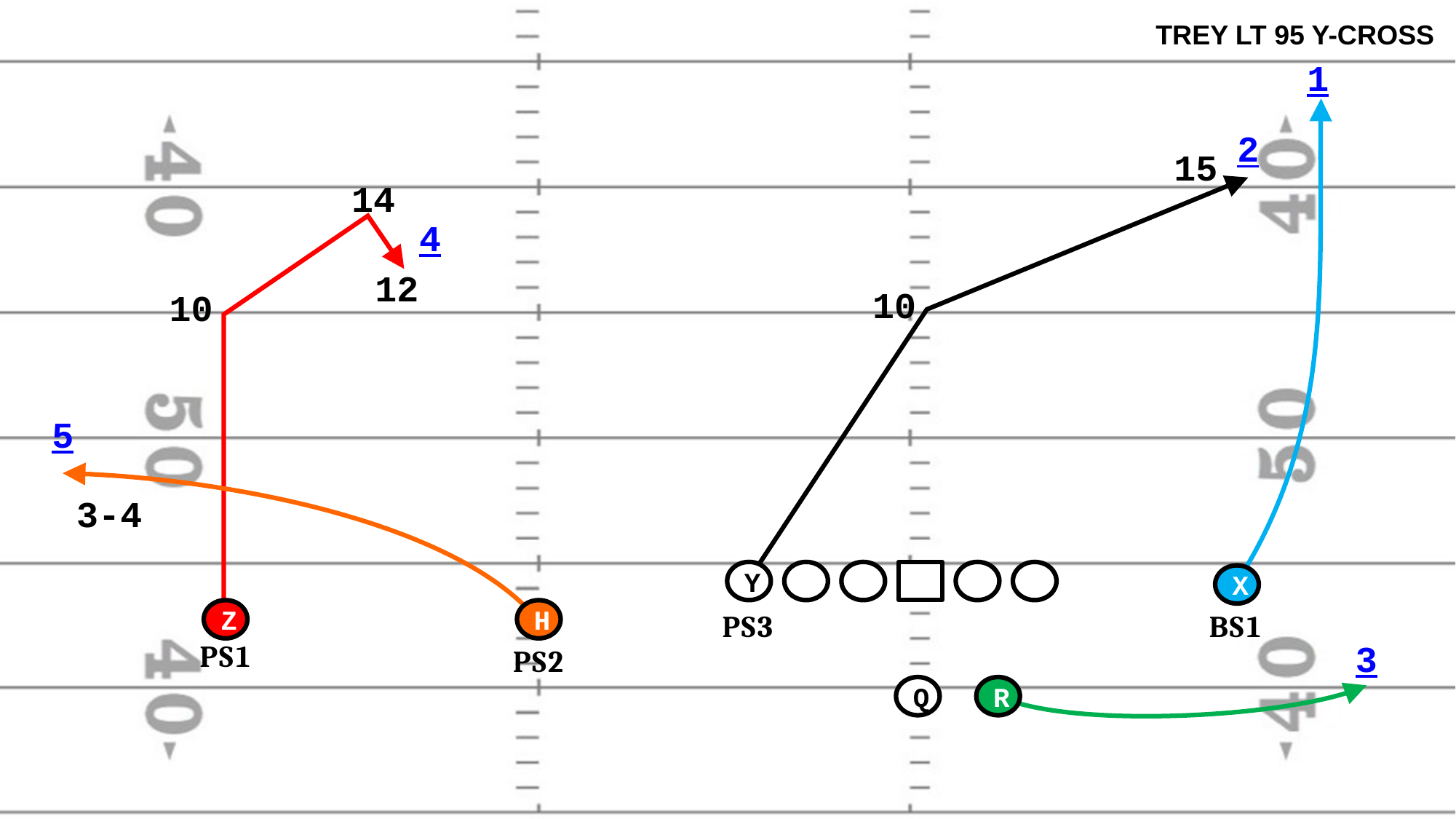

TREY LT 95 Y-CROSS
1

2
15
14

4

12
10
10
5

3-4
Y

X
Z
H
PS3
BS1
PS1
3
PS2
Q
R